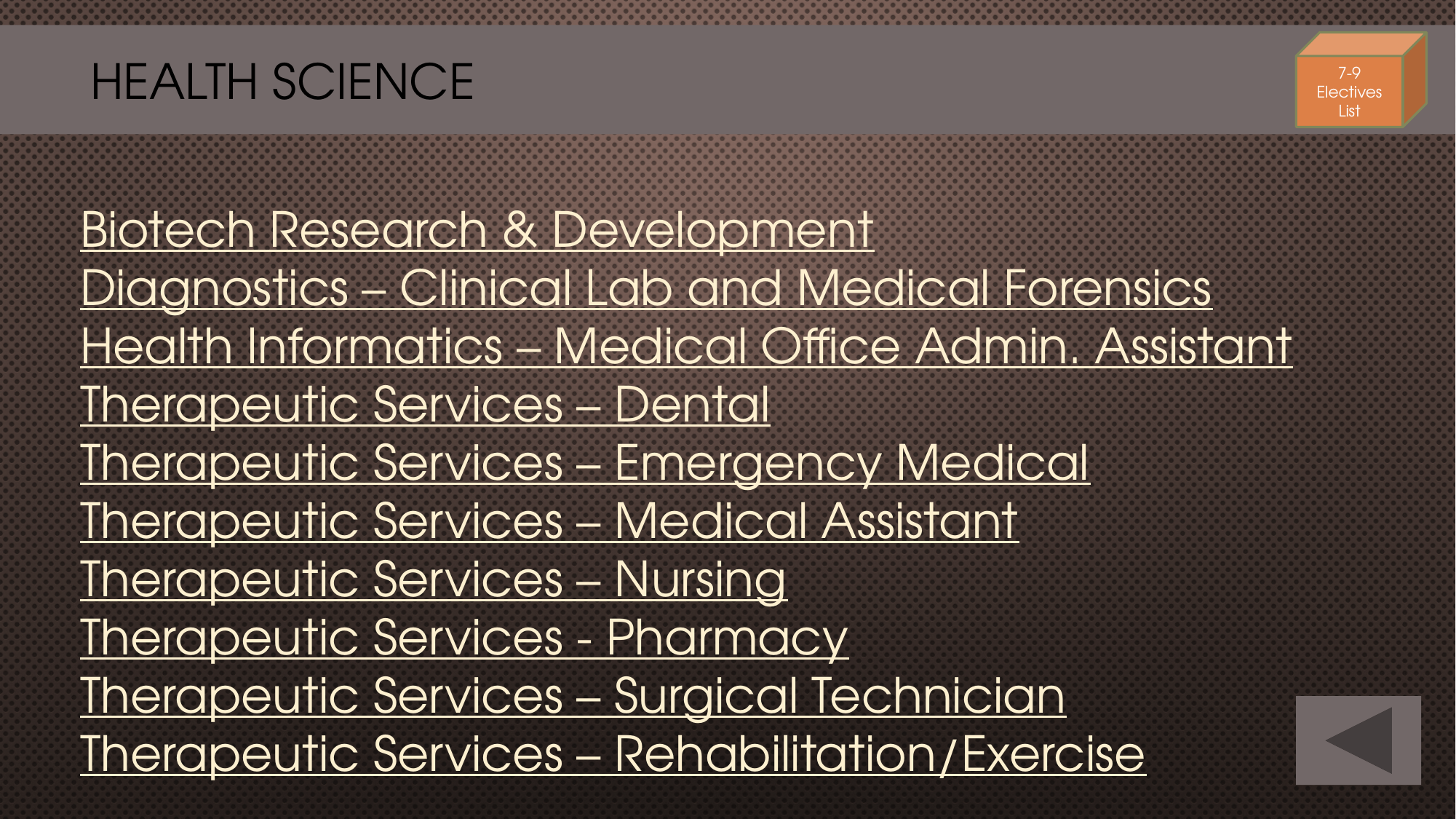

# Health Science

7-9
Electives List
Biotech Research & Development
Diagnostics – Clinical Lab and Medical Forensics
Health Informatics – Medical Office Admin. Assistant
Therapeutic Services – Dental
Therapeutic Services – Emergency Medical
Therapeutic Services – Medical Assistant
Therapeutic Services – Nursing
Therapeutic Services - Pharmacy
Therapeutic Services – Surgical Technician
Therapeutic Services – Rehabilitation/Exercise